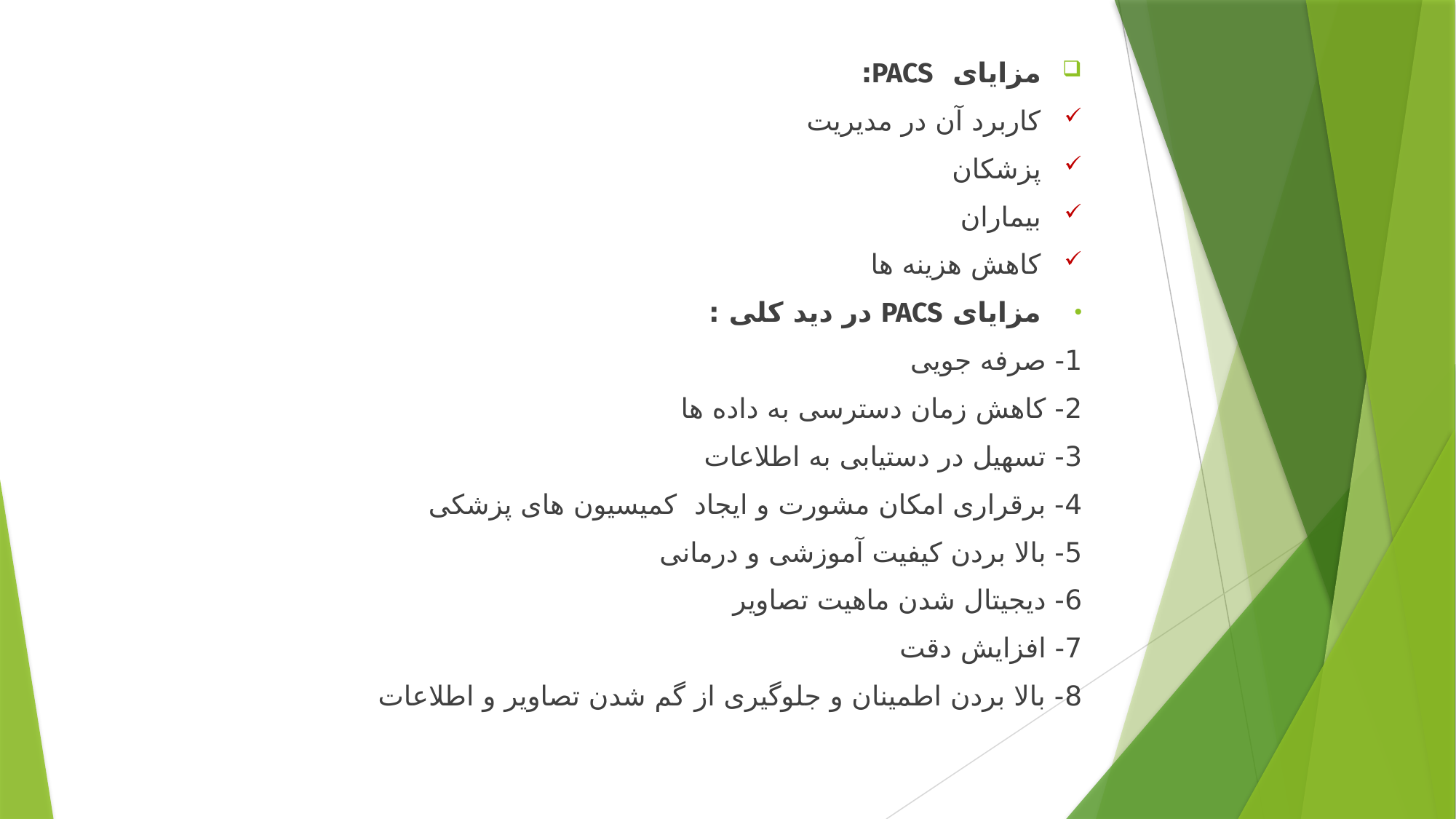

مزایای  PACS:
کاربرد آن در مدیریت
پزشکان
بیماران
کاهش هزینه ها
مزایای PACS در دید کلی :
1- صرفه جویی
2- کاهش زمان دسترسی به داده ها
3- تسهیل در دستیابی به اطلاعات
4- برقراری امکان مشورت و ایجاد  کمیسیون های پزشکی
5- بالا بردن کیفیت آموزشی و درمانی
6- دیجیتال شدن ماهیت تصاویر
7- افزایش دقت
8- بالا بردن اطمینان و جلوگیری از گم شدن تصاویر و اطلاعات